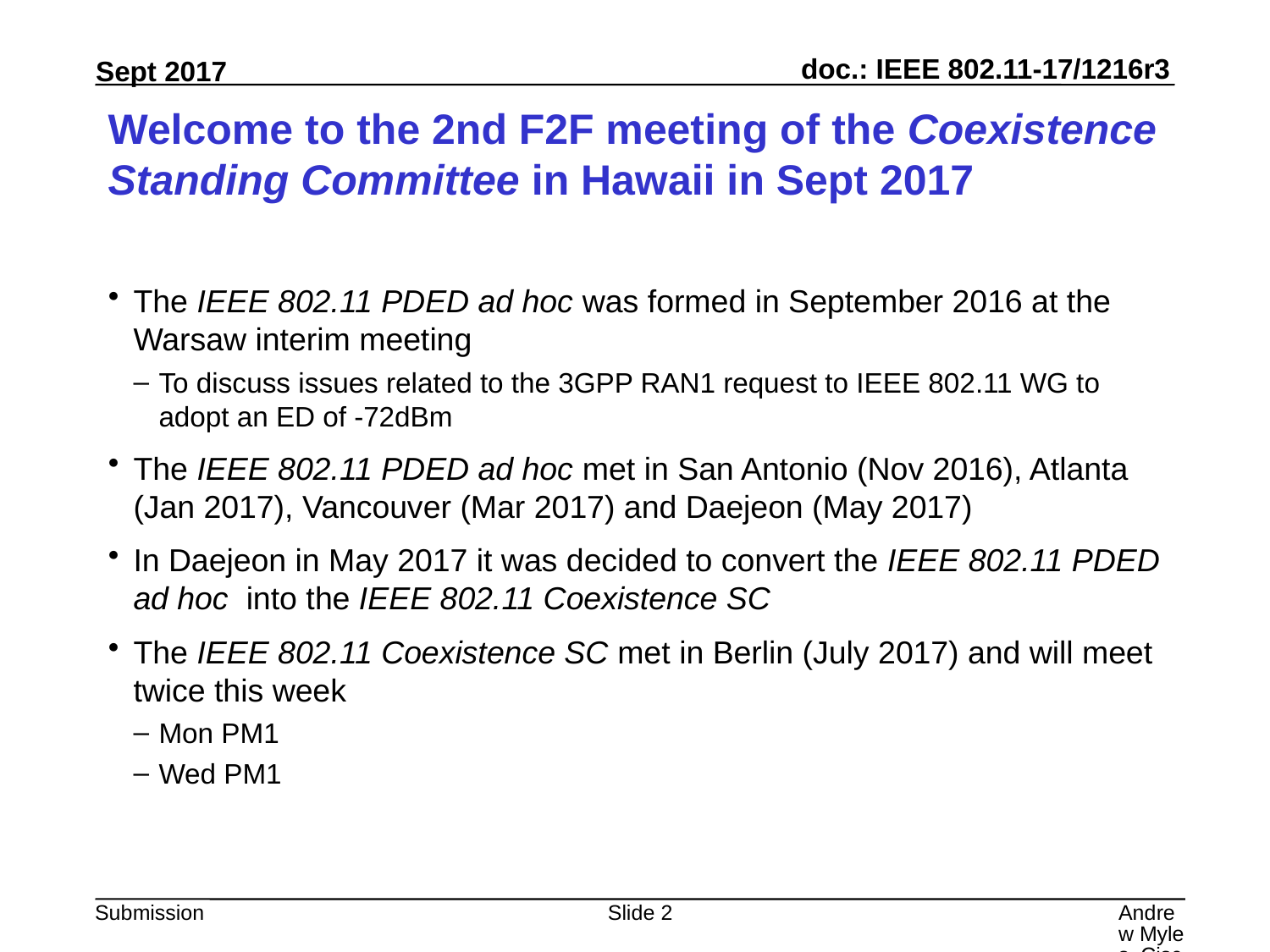

# Welcome to the 2nd F2F meeting of the Coexistence Standing Committee in Hawaii in Sept 2017
The IEEE 802.11 PDED ad hoc was formed in September 2016 at the Warsaw interim meeting
To discuss issues related to the 3GPP RAN1 request to IEEE 802.11 WG to adopt an ED of -72dBm
The IEEE 802.11 PDED ad hoc met in San Antonio (Nov 2016), Atlanta (Jan 2017), Vancouver (Mar 2017) and Daejeon (May 2017)
In Daejeon in May 2017 it was decided to convert the IEEE 802.11 PDED ad hoc  into the IEEE 802.11 Coexistence SC
The IEEE 802.11 Coexistence SC met in Berlin (July 2017) and will meet twice this week
Mon PM1
Wed PM1
Slide 2
Andrew Myles, Cisco